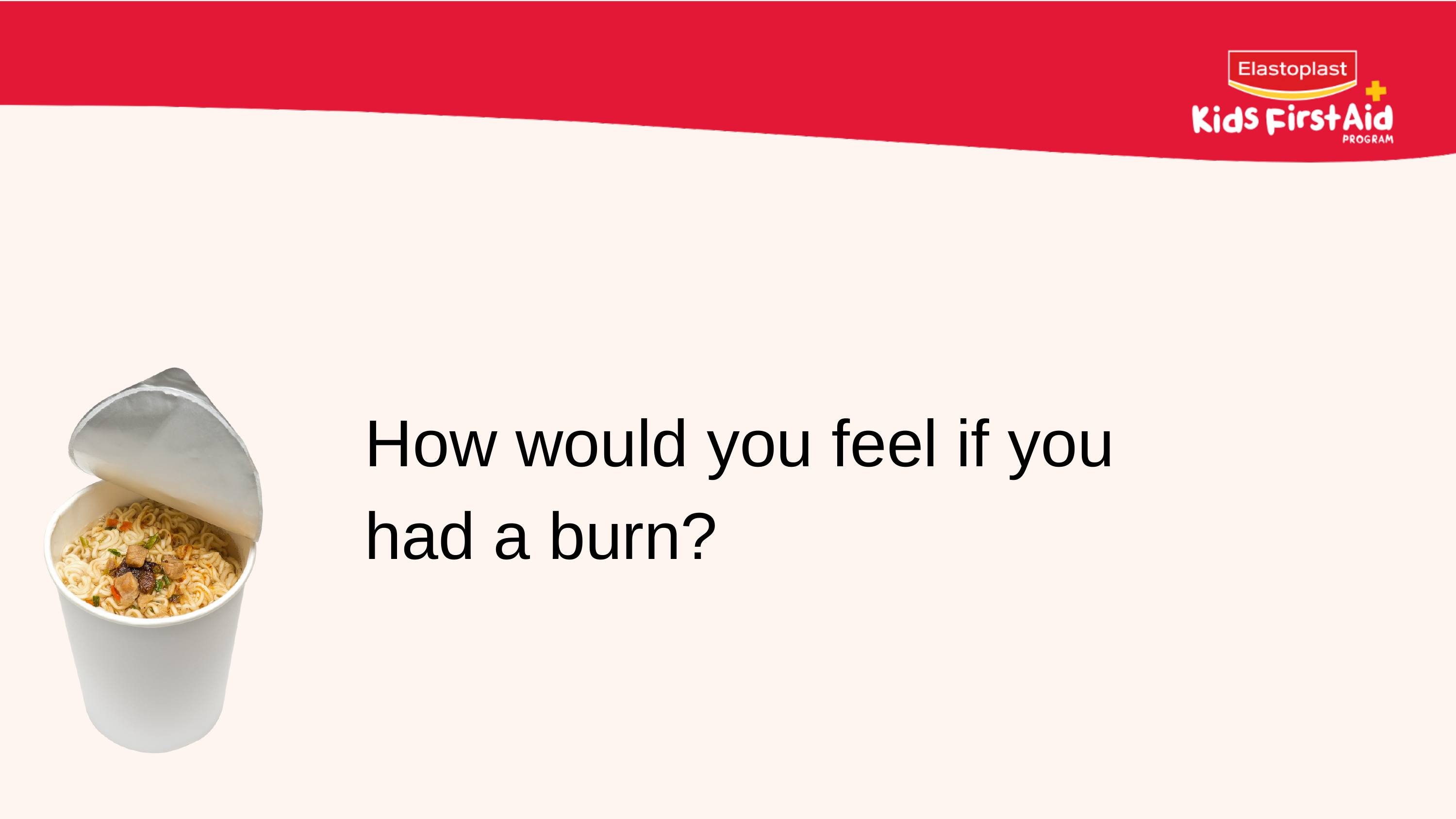

How would you feel if you had a burn?
29